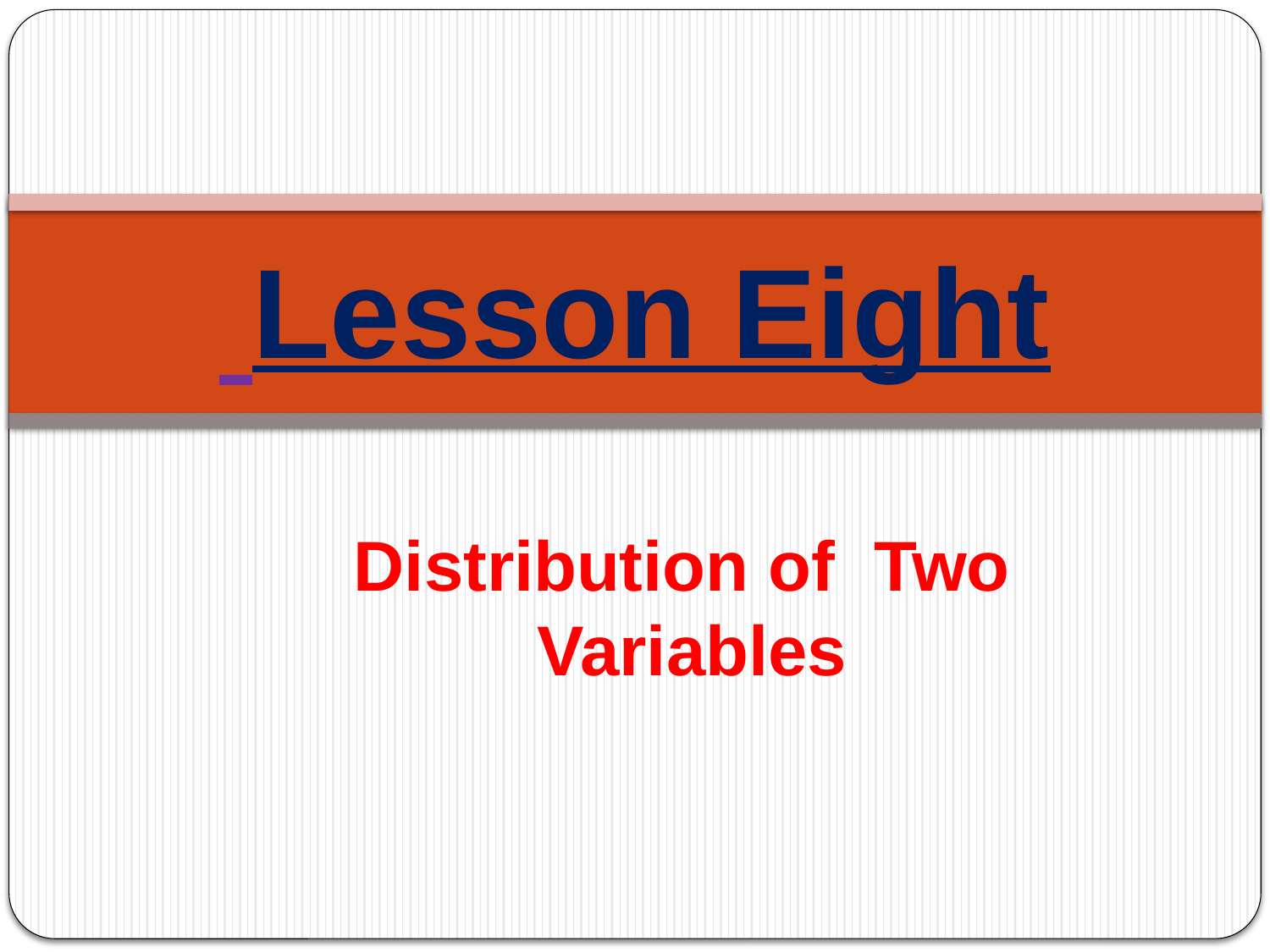

# Lesson Eight
Distribution of  Two  Variables